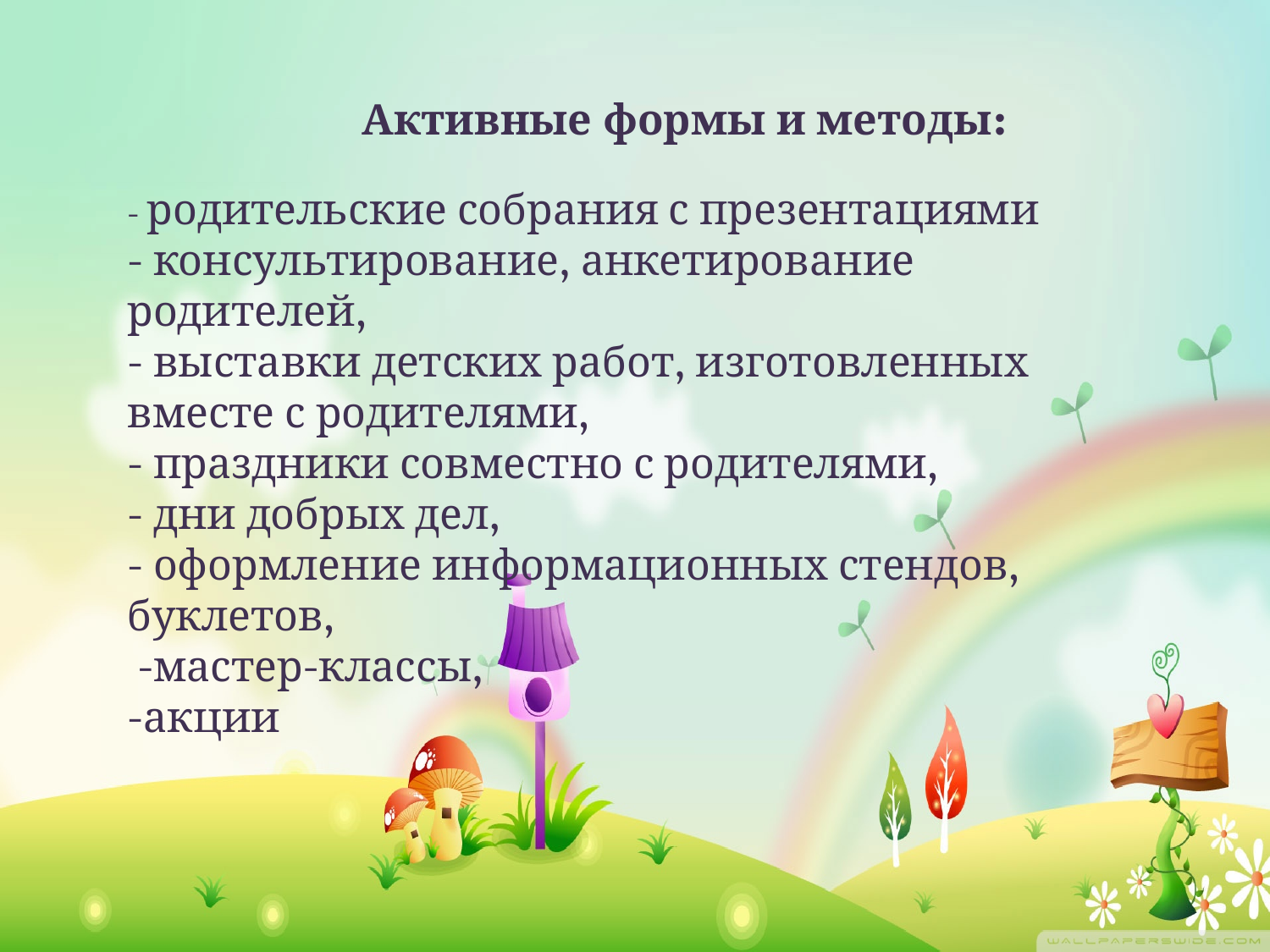

Активные формы и методы:
- родительские собрания с презентациями
- консультирование, анкетирование родителей,
- выставки детских работ, изготовленных вместе с родителями,
- праздники совместно с родителями,
- дни добрых дел,
- оформление информационных стендов, буклетов,
 -мастер-классы,
-акции